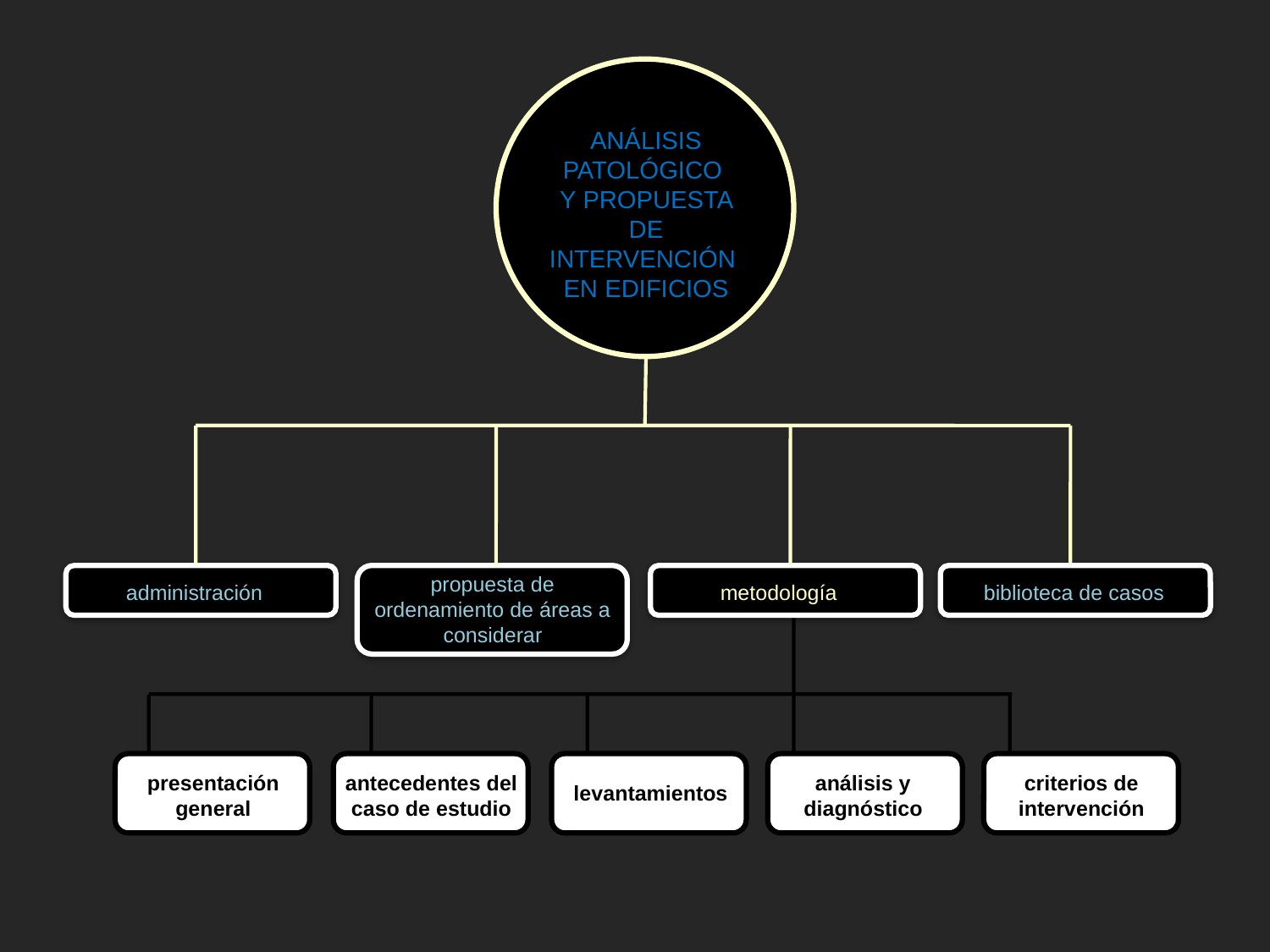

ANÁLISIS PATOLÓGICO
Y PROPUESTA DE INTERVENCIÓN
EN EDIFICIOS

propuesta de ordenamiento de áreas a considerar

administración
metodología
biblioteca de casos

antecedentes del caso de estudio
análisis y diagnóstico
criterios de intervención
presentación general
levantamientos